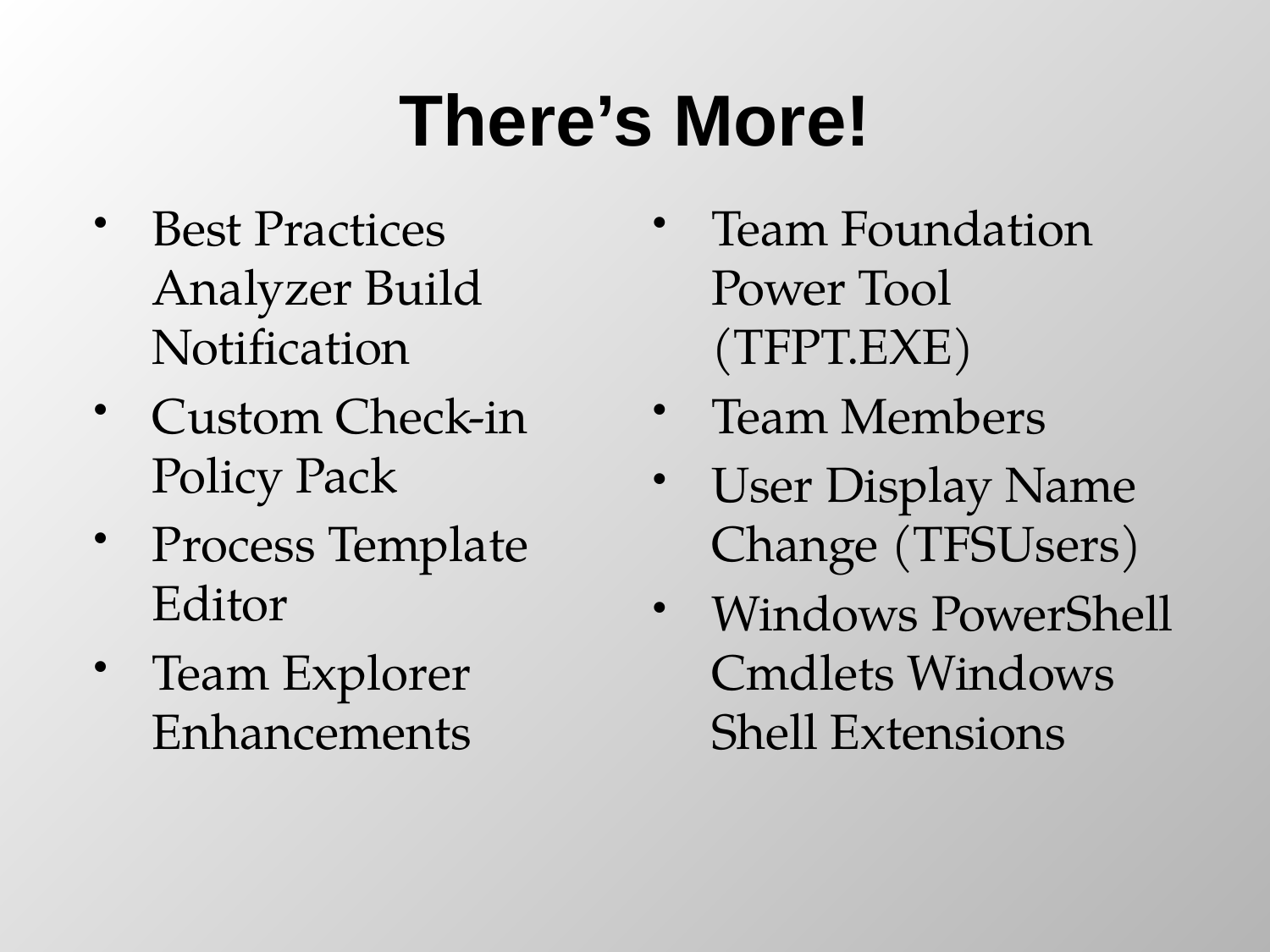

# There’s More!
Best Practices Analyzer Build Notification
Custom Check-in Policy Pack
Process Template Editor
Team Explorer Enhancements
Team Foundation Power Tool (TFPT.EXE)
Team Members
User Display Name Change (TFSUsers)
Windows PowerShell Cmdlets Windows Shell Extensions